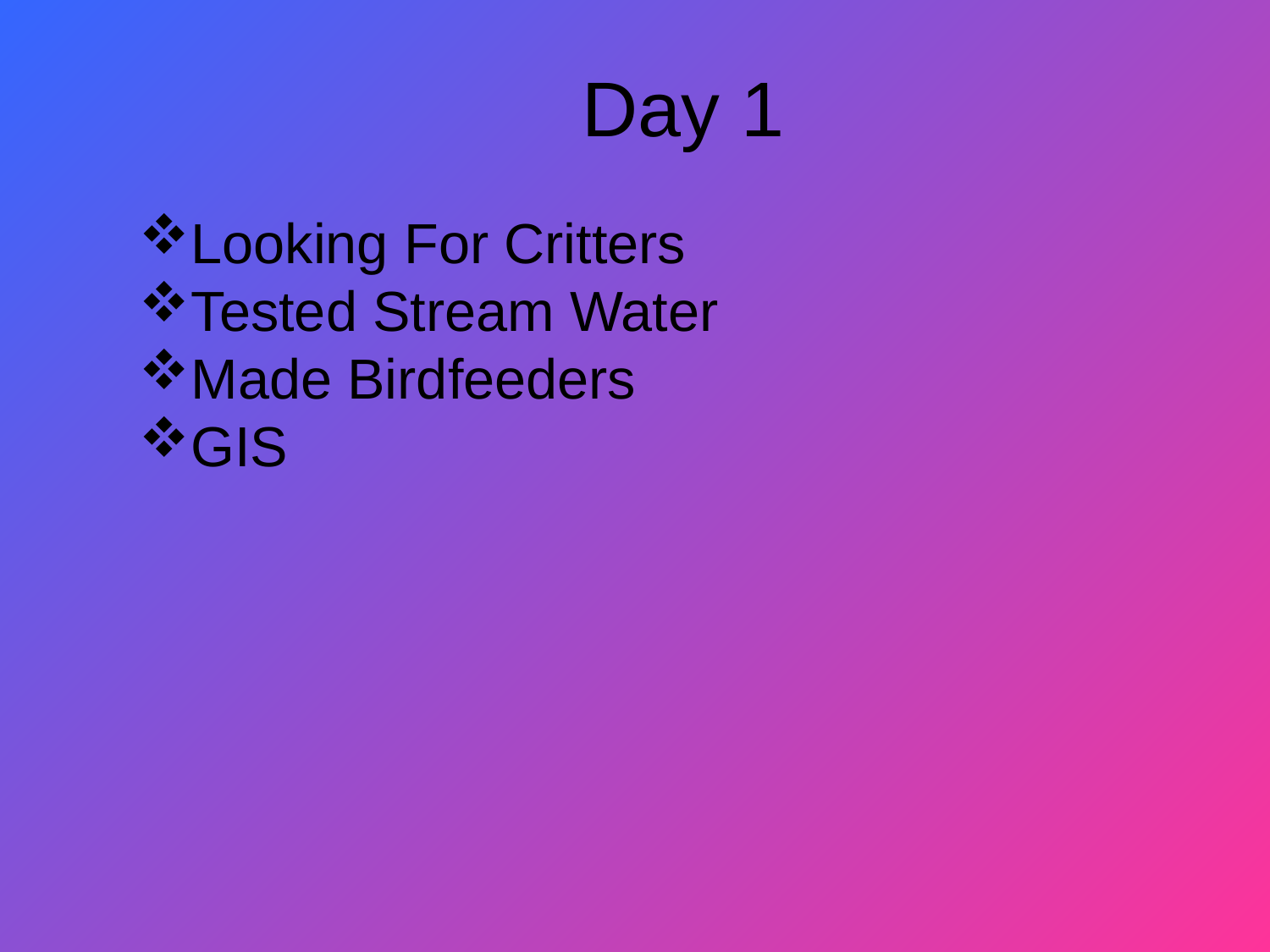

Day 1
Looking For Critters
Tested Stream Water
Made Birdfeeders
GIS